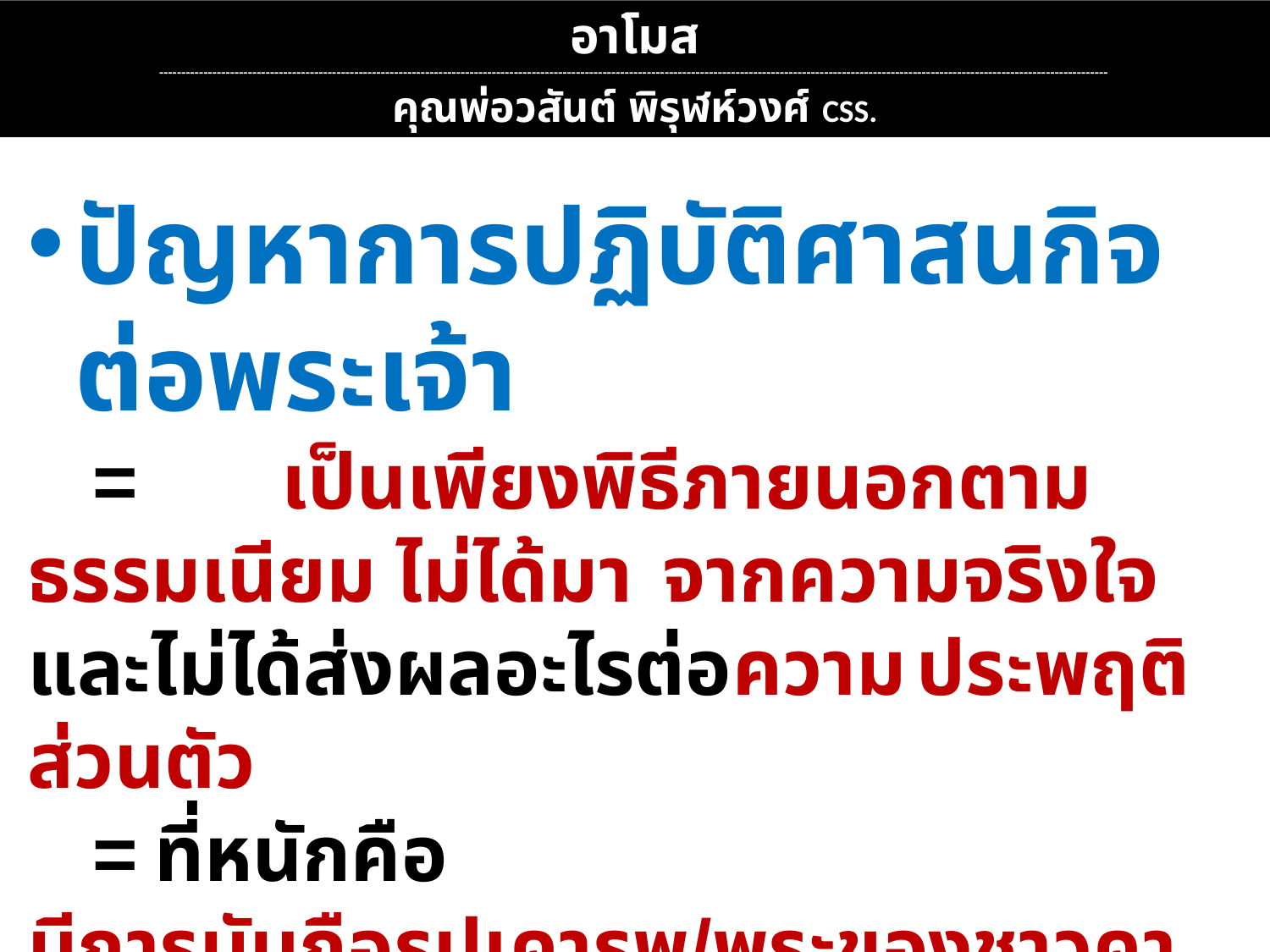

อาโมส
----------------------------------------------------------------------------------------------------------------------------------------------------------------------------------------------------------------------
คุณพ่อวสันต์ พิรุฬห์วงศ์ CSS.
ปัญหาการปฏิบัติศาสนกิจต่อพระเจ้า
   = 	เป็นเพียงพิธีภายนอกตามธรรมเนียม ไม่ได้มา	จากความจริงใจ และไม่ได้ส่งผลอะไรต่อความ	ประพฤติส่วนตัว
   =	ที่หนักคือ มีการนับถือรูปเคารพ/พระของชาวคา	นาอัน และพระคนต่างชาติด้วย เพื่อประโยชน์ 	ทางการค้าและทางวัตถุ